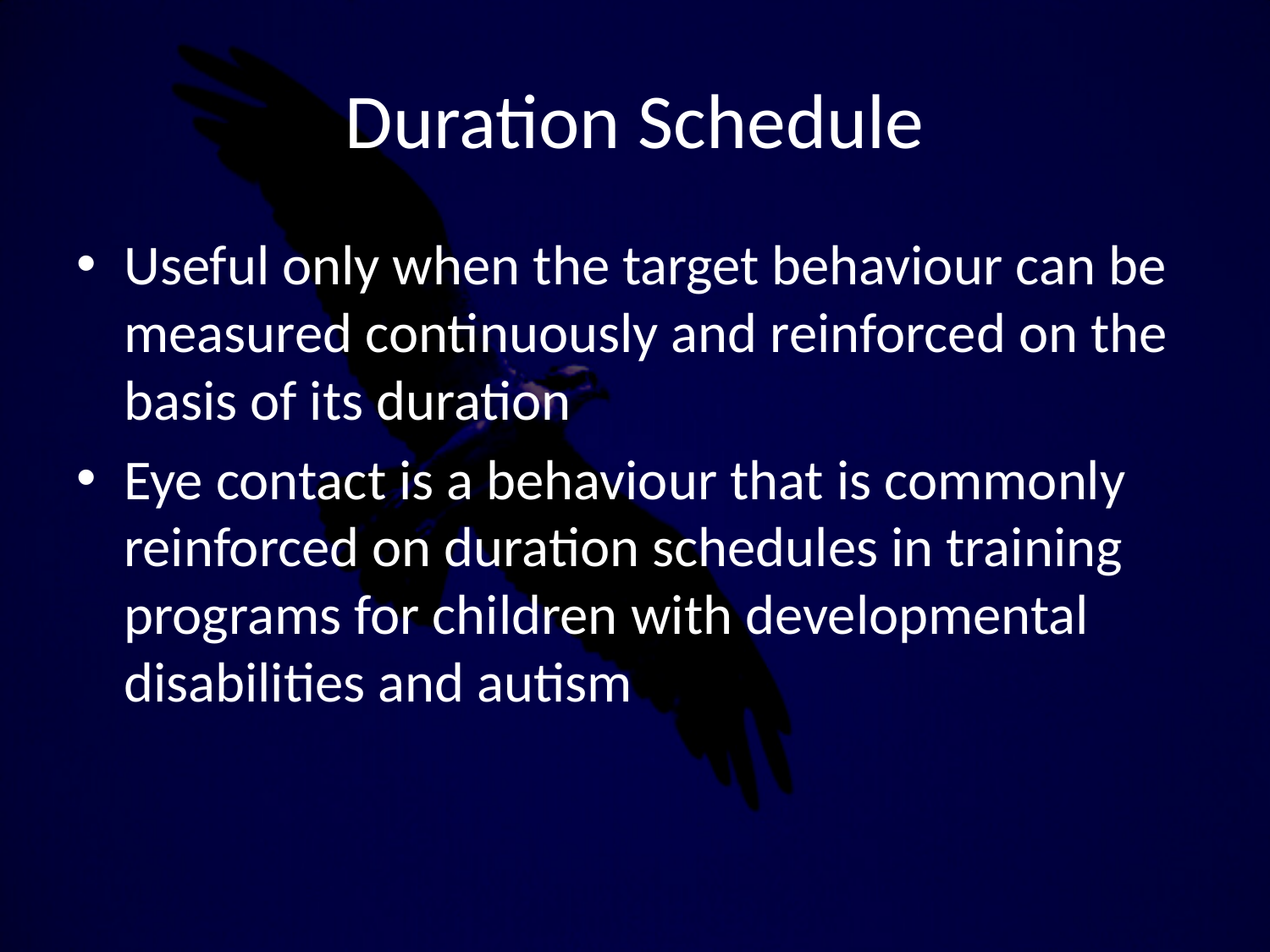

# Duration Schedule
Useful only when the target behaviour can be measured continuously and reinforced on the basis of its duration
Eye contact is a behaviour that is commonly reinforced on duration schedules in training programs for children with developmental disabilities and autism